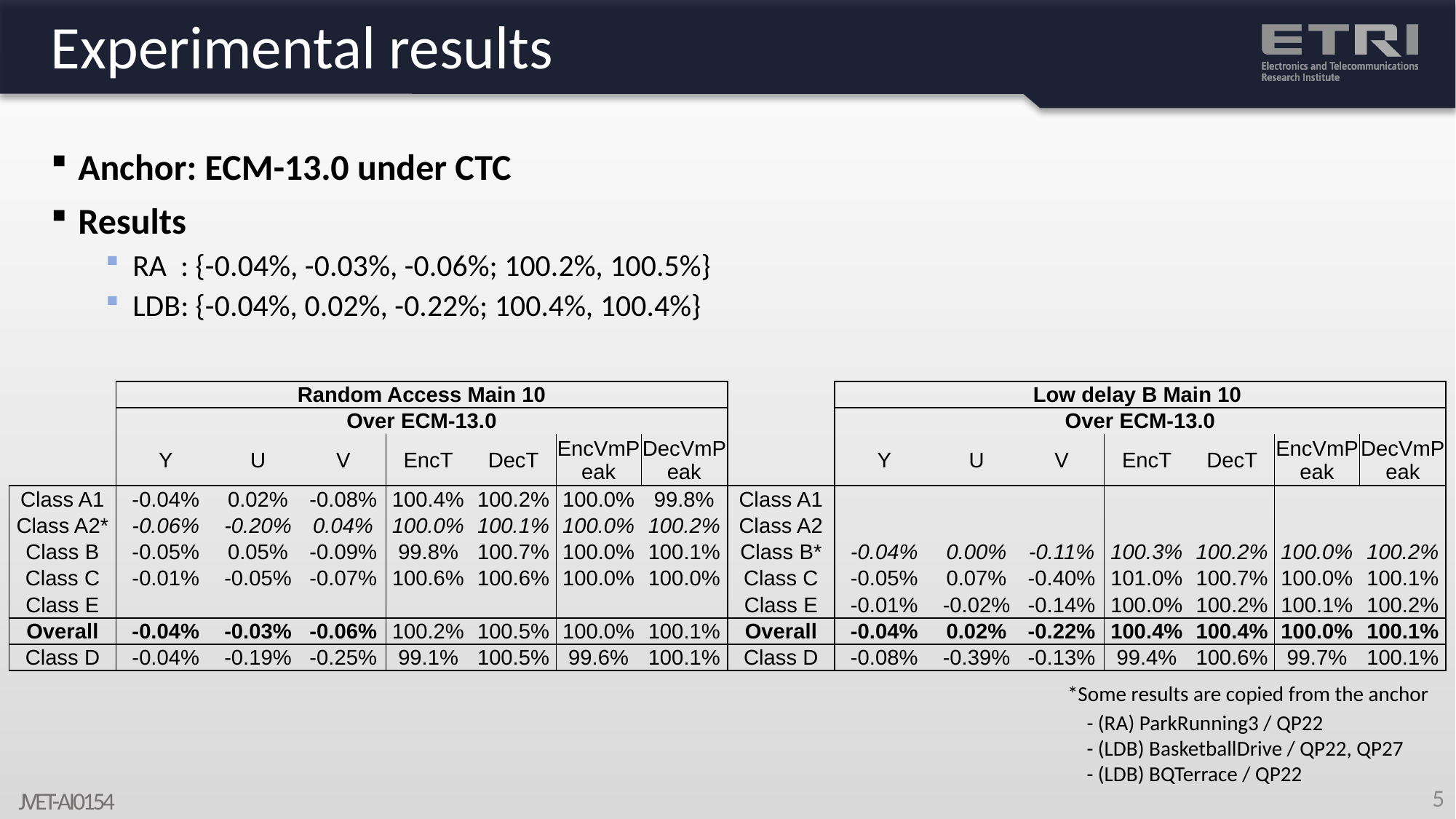

# Experimental results
Anchor: ECM-13.0 under CTC
Results
RA  : {-0.04%, -0.03%, -0.06%; 100.2%, 100.5%}
LDB: {-0.04%, 0.02%, -0.22%; 100.4%, 100.4%}
|  | Random Access Main 10 |  |  |  |  |  |  |
| --- | --- | --- | --- | --- | --- | --- | --- |
|  | Over ECM-13.0 |  |  |  |  |  |  |
|  | Y | U | V | EncT | DecT | EncVmPeak | DecVmPeak |
| Class A1 | -0.04% | 0.02% | -0.08% | 100.4% | 100.2% | 100.0% | 99.8% |
| Class A2\* | -0.06% | -0.20% | 0.04% | 100.0% | 100.1% | 100.0% | 100.2% |
| Class B | -0.05% | 0.05% | -0.09% | 99.8% | 100.7% | 100.0% | 100.1% |
| Class C | -0.01% | -0.05% | -0.07% | 100.6% | 100.6% | 100.0% | 100.0% |
| Class E |  |  |  |  |  |  |  |
| Overall | -0.04% | -0.03% | -0.06% | 100.2% | 100.5% | 100.0% | 100.1% |
| Class D | -0.04% | -0.19% | -0.25% | 99.1% | 100.5% | 99.6% | 100.1% |
|  | Low delay B Main 10 |  |  |  |  |  |  |
| --- | --- | --- | --- | --- | --- | --- | --- |
|  | Over ECM-13.0 |  |  |  |  |  |  |
|  | Y | U | V | EncT | DecT | EncVmPeak | DecVmPeak |
| Class A1 |  |  |  |  |  |  |  |
| Class A2 |  |  |  |  |  |  |  |
| Class B\* | -0.04% | 0.00% | -0.11% | 100.3% | 100.2% | 100.0% | 100.2% |
| Class C | -0.05% | 0.07% | -0.40% | 101.0% | 100.7% | 100.0% | 100.1% |
| Class E | -0.01% | -0.02% | -0.14% | 100.0% | 100.2% | 100.1% | 100.2% |
| Overall | -0.04% | 0.02% | -0.22% | 100.4% | 100.4% | 100.0% | 100.1% |
| Class D | -0.08% | -0.39% | -0.13% | 99.4% | 100.6% | 99.7% | 100.1% |
*Some results are copied from the anchor
- (RA) ParkRunning3 / QP22
- (LDB) BasketballDrive / QP22, QP27
- (LDB) BQTerrace / QP22
5
JVET-AI0154